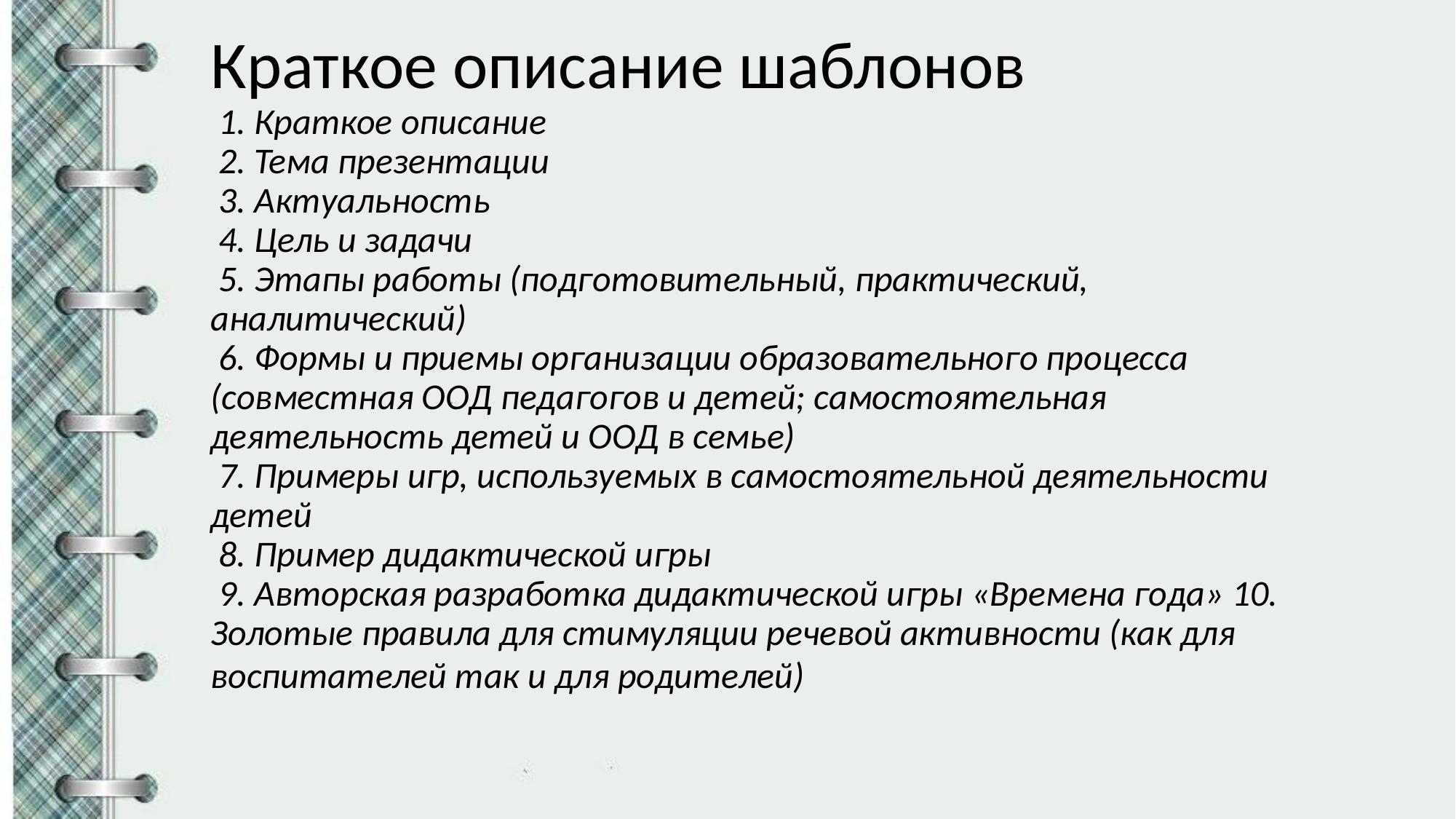

# Краткое описание шаблонов 1. Краткое описание 2. Тема презентации 3. Актуальность 4. Цель и задачи 5. Этапы работы (подготовительный, практический, аналитический) 6. Формы и приемы организации образовательного процесса (совместная ООД педагогов и детей; самостоятельная деятельность детей и ООД в семье) 7. Примеры игр, используемых в самостоятельной деятельности детей 8. Пример дидактической игры 9. Авторская разработка дидактической игры «Времена года» 10. Золотые правила для стимуляции речевой активности (как для воспитателей так и для родителей)